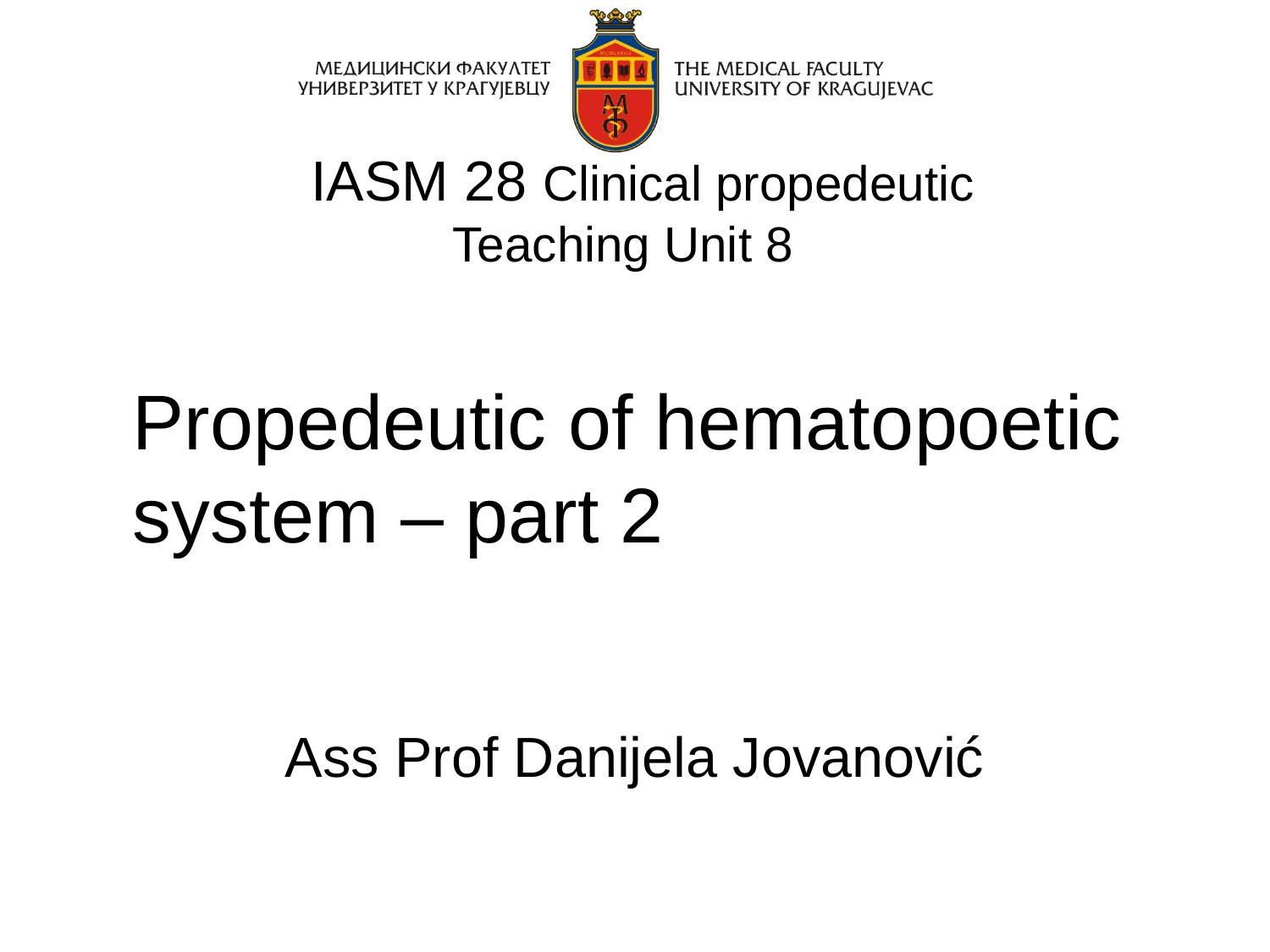

# IASM 28 Clinical propedeutic Teaching Unit 8
Propedeutic of hematopoetic
system – part 2

Ass Prof Danijela Jovanović